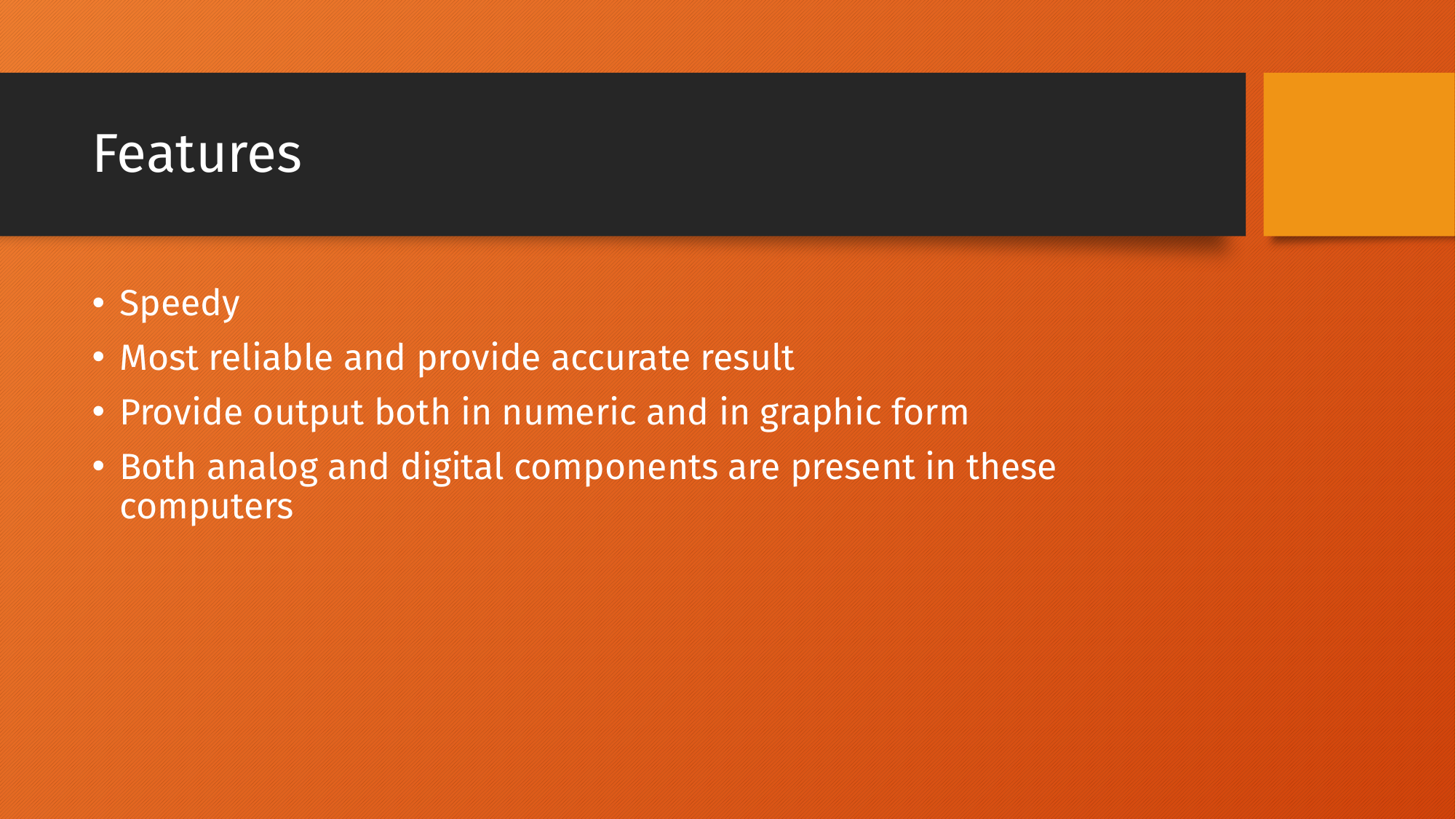

# Features
Speedy
Most reliable and provide accurate result
Provide output both in numeric and in graphic form
Both analog and digital components are present in these computers